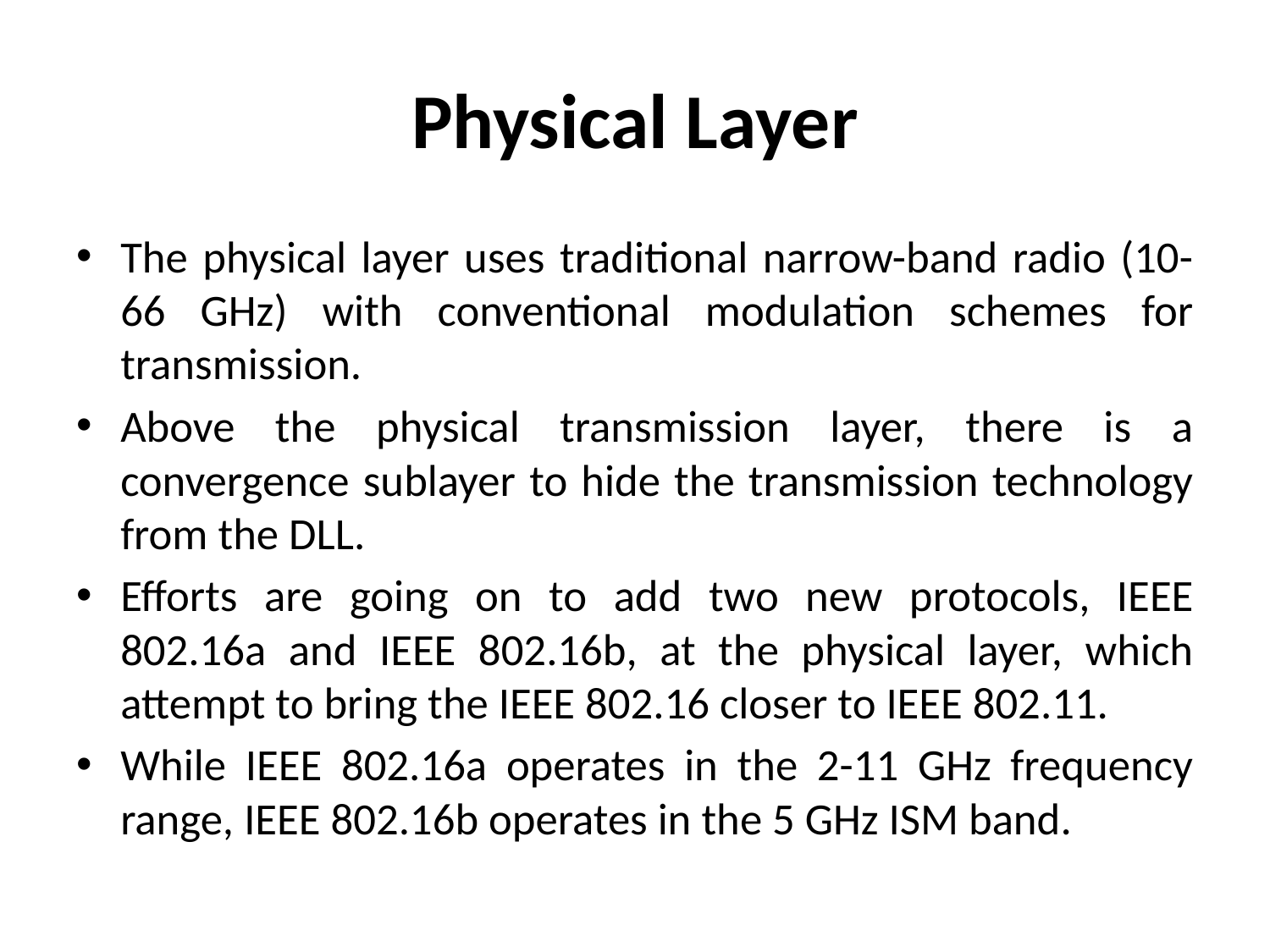

# Physical Layer
The physical layer uses traditional narrow-band radio (10-66 GHz) with conventional modulation schemes for transmission.
Above the physical transmission layer, there is a convergence sublayer to hide the transmission technology from the DLL.
Efforts are going on to add two new protocols, IEEE 802.16a and IEEE 802.16b, at the physical layer, which attempt to bring the IEEE 802.16 closer to IEEE 802.11.
While IEEE 802.16a operates in the 2-11 GHz frequency range, IEEE 802.16b operates in the 5 GHz ISM band.